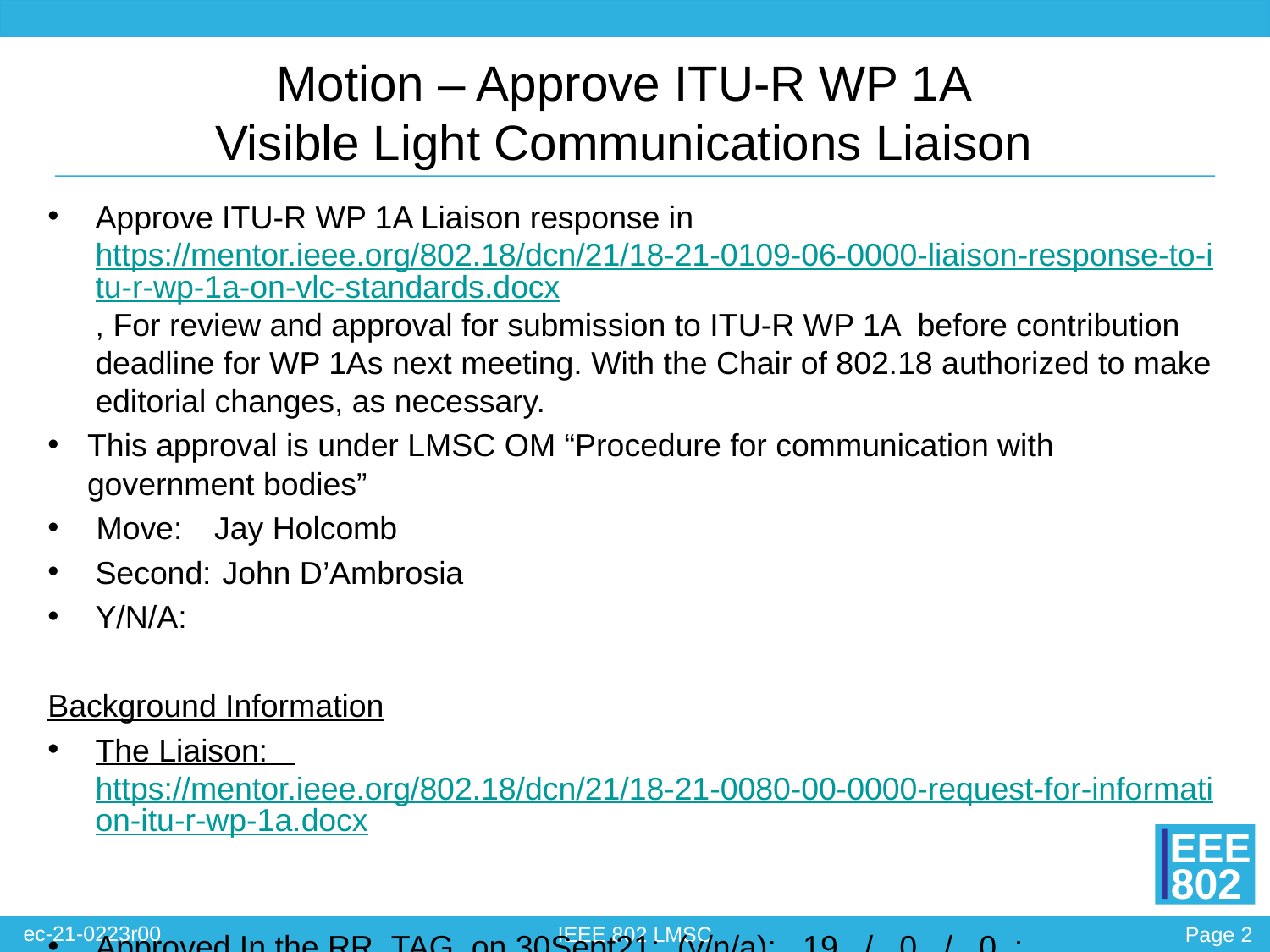

# Motion – Approve ITU-R WP 1A Visible Light Communications Liaison
Approve ITU-R WP 1A Liaison response in https://mentor.ieee.org/802.18/dcn/21/18-21-0109-06-0000-liaison-response-to-itu-r-wp-1a-on-vlc-standards.docx, For review and approval for submission to ITU-R WP 1A  before contribution deadline for WP 1As next meeting. With the Chair of 802.18 authorized to make editorial changes, as necessary.
This approval is under LMSC OM “Procedure for communication with government bodies”
 Move:	Jay Holcomb
Second:	John D’Ambrosia
Y/N/A:

Background Information
The Liaison:   https://mentor.ieee.org/802.18/dcn/21/18-21-0080-00-0000-request-for-information-itu-r-wp-1a.docx

Approved In the RR_TAG, on 30Sept21:  (y/n/a): _19_ / _0_ / _0_;